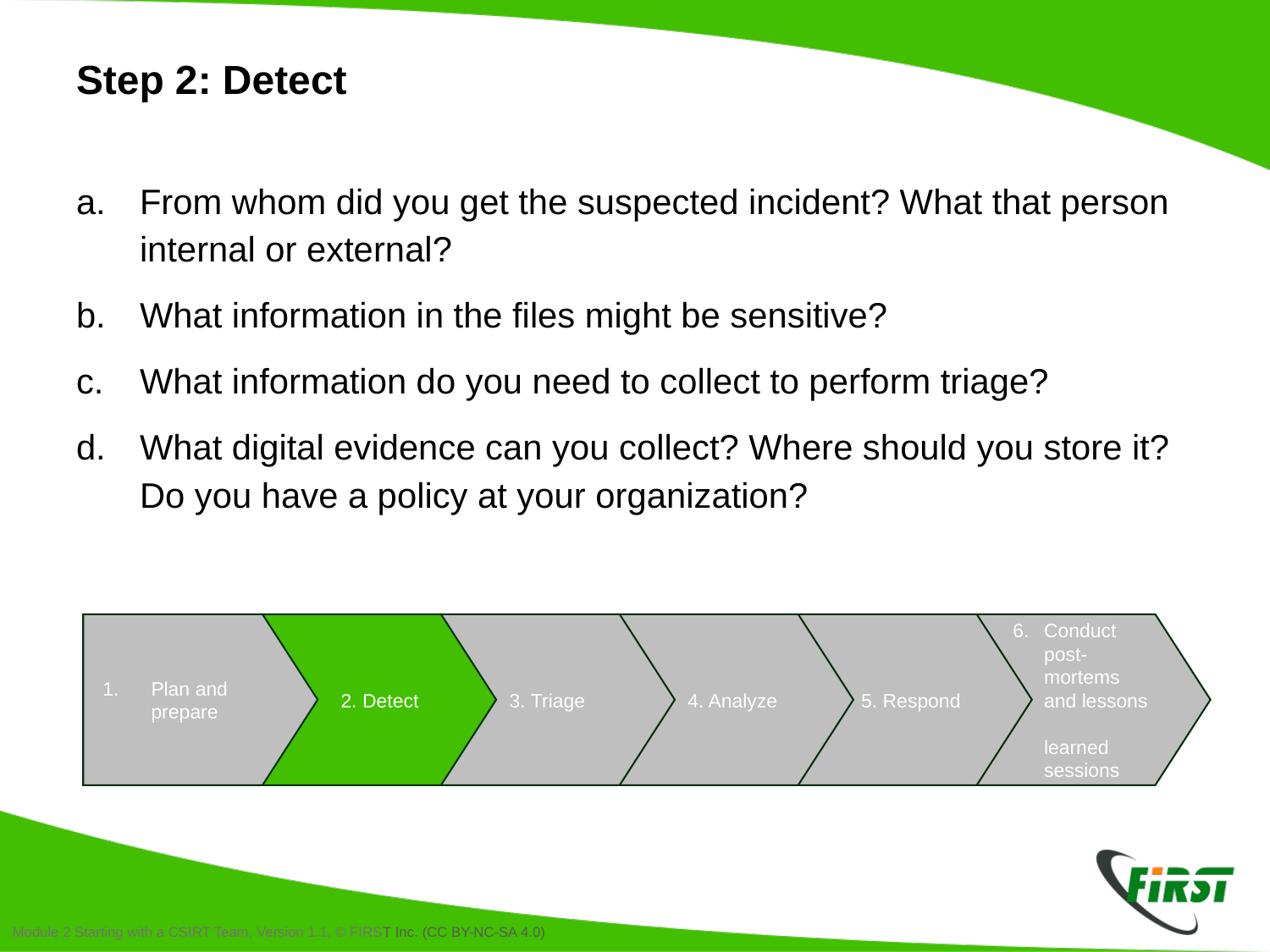

# Step 2: Detect
From whom did you get the suspected incident? What that person internal or external?
What information in the files might be sensitive?
What information do you need to collect to perform triage?
What digital evidence can you collect? Where should you store it? Do you have a policy at your organization?

Plan and prepare
  2. Detect
         3. Triage
         4. Analyze
        5. Respond
Conduct
post-
mortems
and lessons
learned sessions